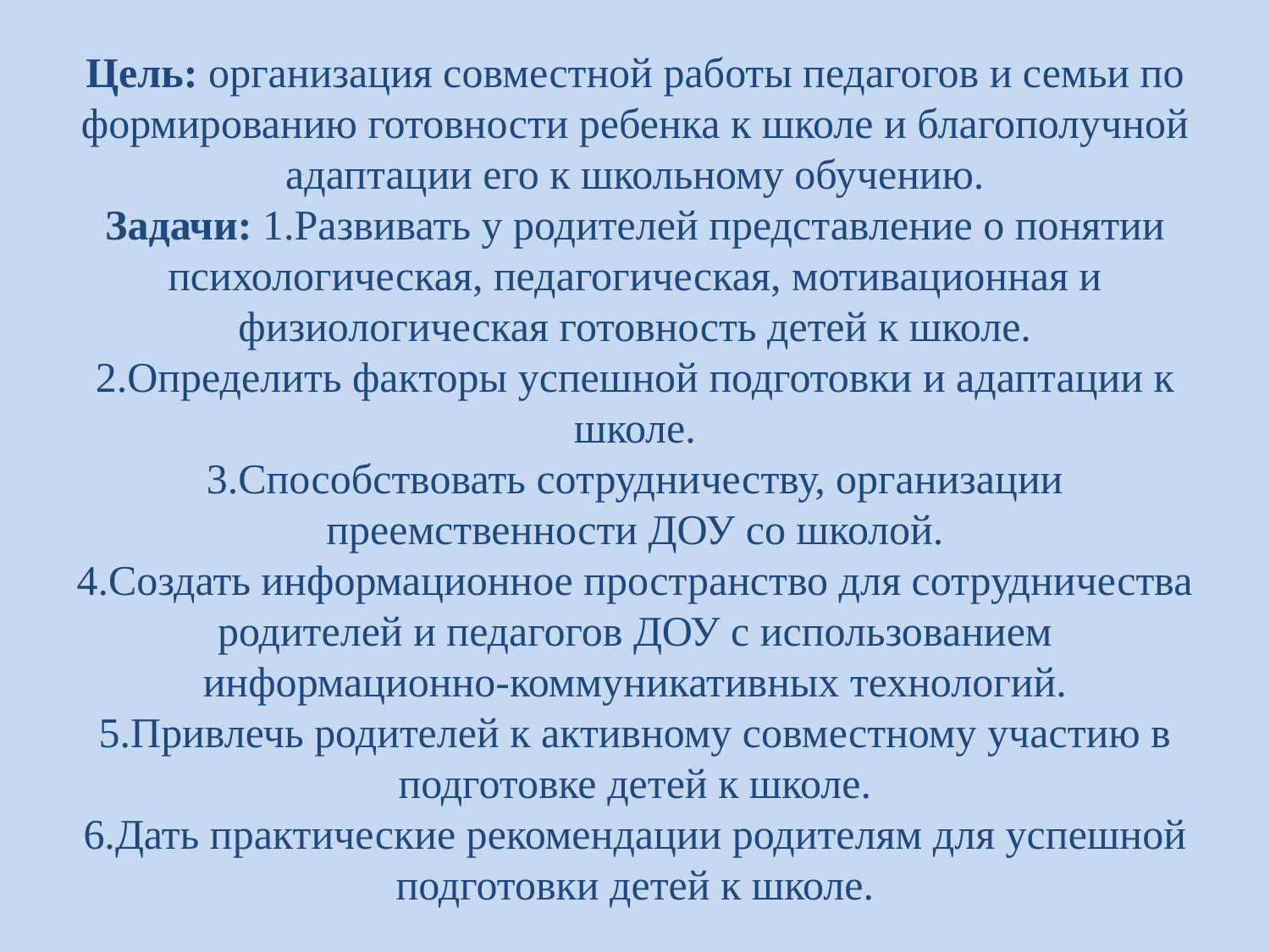

# Цель: организация совместной работы педагогов и семьи по формированию готовности ребенка к школе и благополучной адаптации его к школьному обучению. Задачи: 1.Развивать у родителей представление о понятии психологическая, педагогическая, мотивационная и физиологическая готовность детей к школе. 2.Определить факторы успешной подготовки и адаптации к школе. 3.Способствовать сотрудничеству, организации преемственности ДОУ со школой. 4.Создать информационное пространство для сотрудничества родителей и педагогов ДОУ с использованием информационно-коммуникативных технологий. 5.Привлечь родителей к активному совместному участию в подготовке детей к школе. 6.Дать практические рекомендации родителям для успешной подготовки детей к школе.